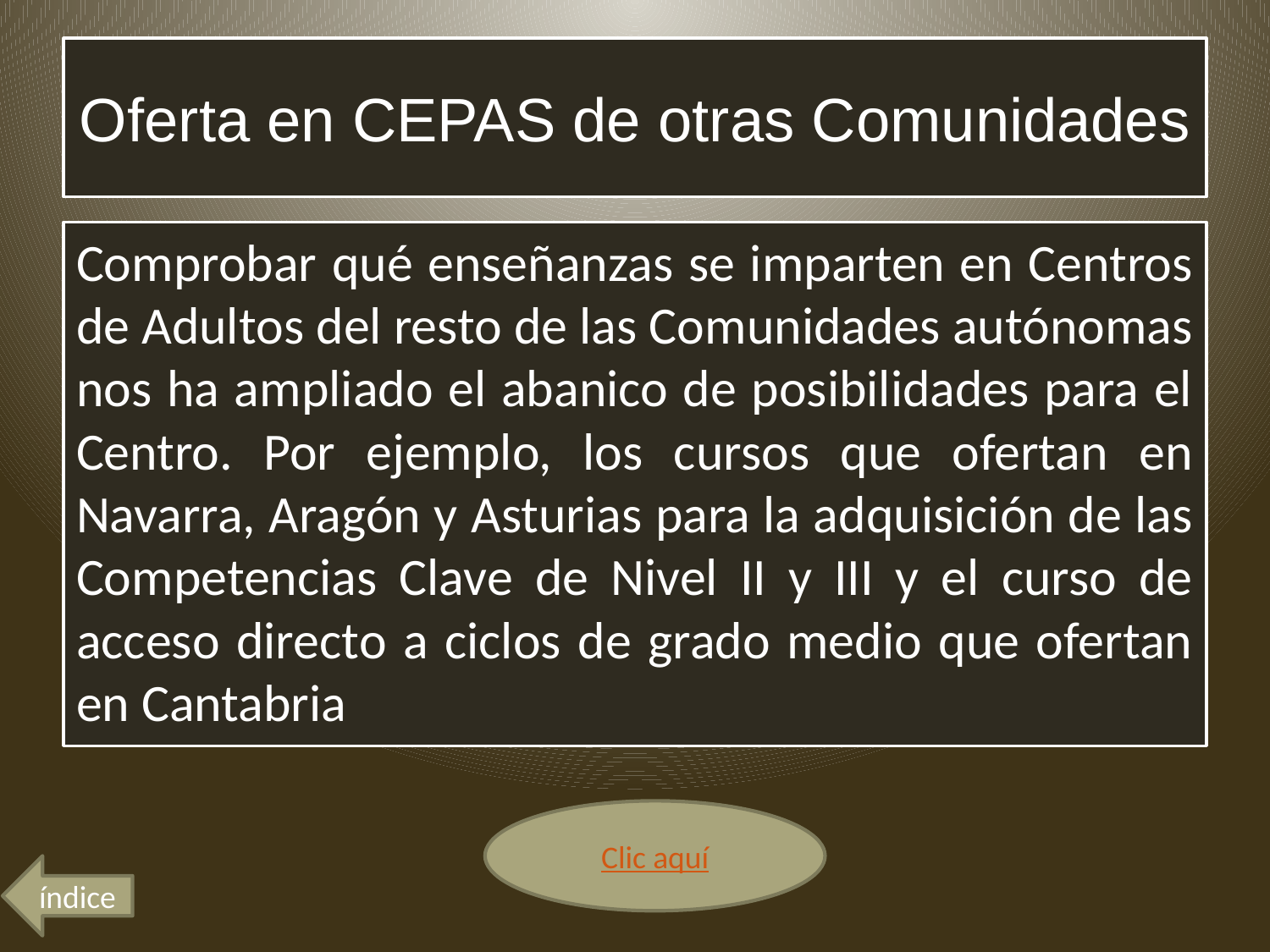

# Oferta en CEPAS de otras Comunidades
Comprobar qué enseñanzas se imparten en Centros de Adultos del resto de las Comunidades autónomas nos ha ampliado el abanico de posibilidades para el Centro. Por ejemplo, los cursos que ofertan en Navarra, Aragón y Asturias para la adquisición de las Competencias Clave de Nivel II y III y el curso de acceso directo a ciclos de grado medio que ofertan en Cantabria
Clic aquí
índice